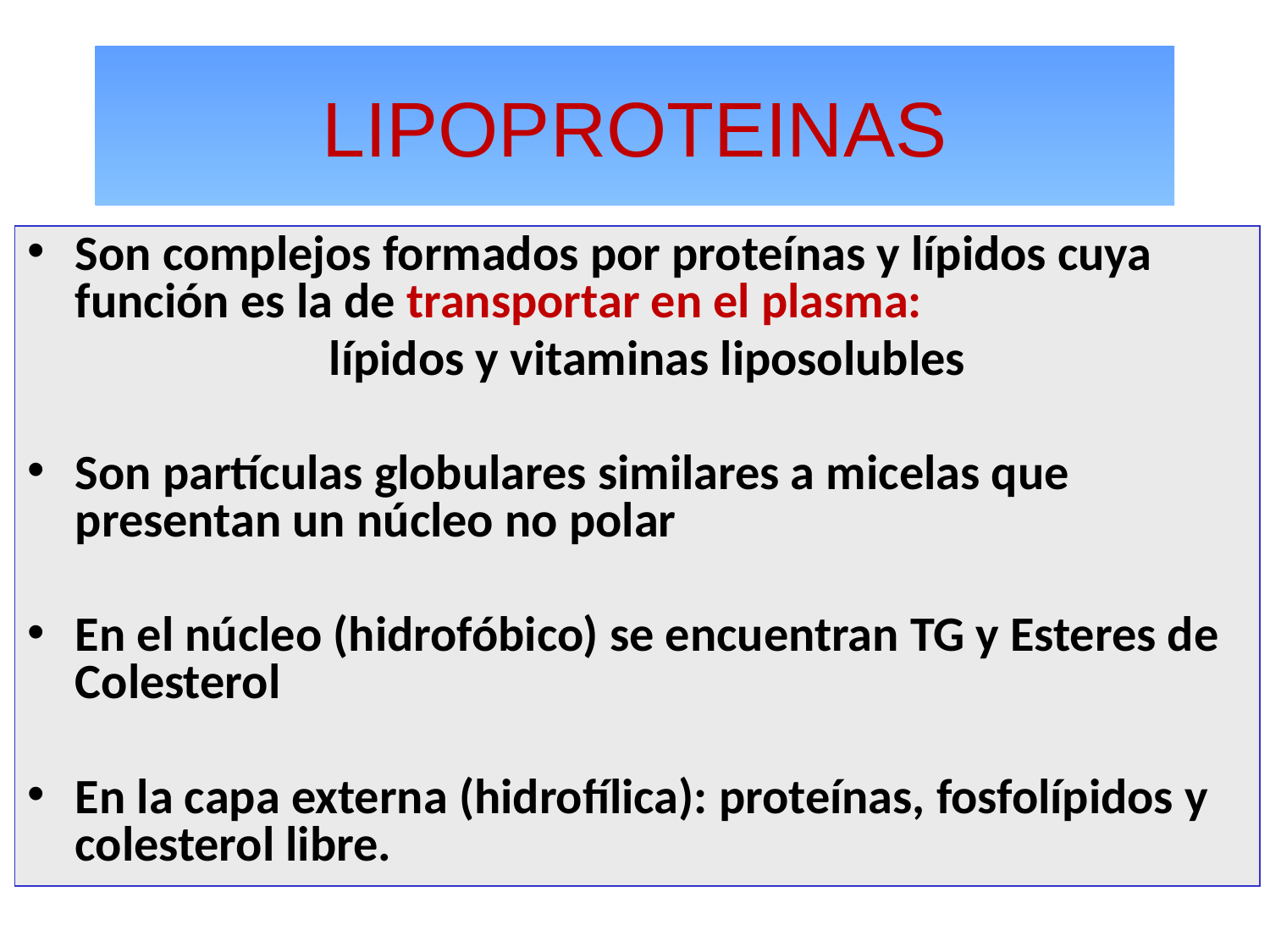

# LIPOPROTEINAS
Son complejos formados por proteínas y lípidos cuya función es la de transportar en el plasma:
			lípidos y vitaminas liposolubles

Son partículas globulares similares a micelas que presentan un núcleo no polar

En el núcleo (hidrofóbico) se encuentran TG y Esteres de Colesterol

En la capa externa (hidrofílica): proteínas, fosfolípidos y colesterol libre.